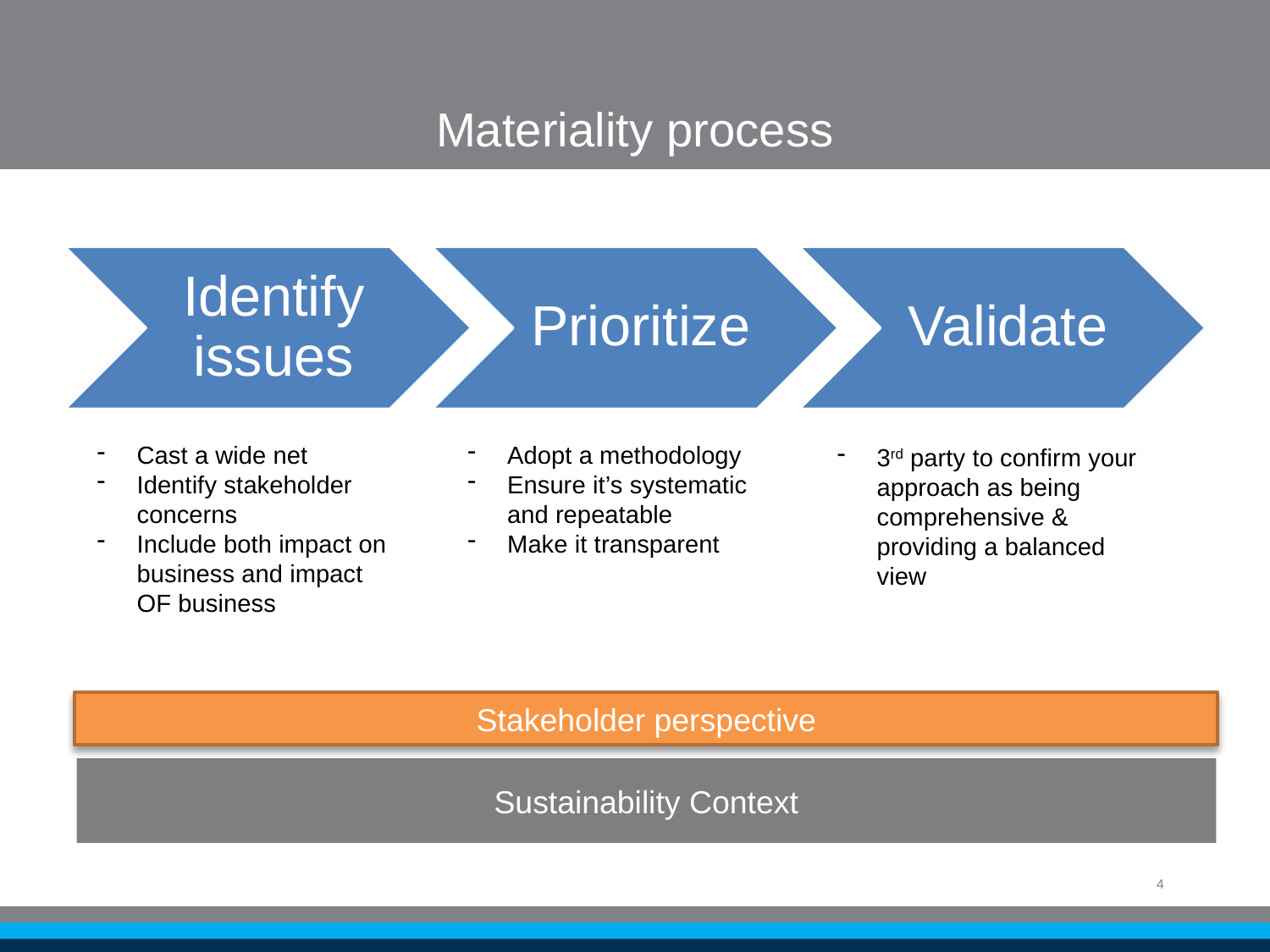

# Materiality process
Identify issues
Prioritize
Validate
Adopt a methodology
Ensure it’s systematic and repeatable
Make it transparent
Cast a wide net
Identify stakeholder concerns
Include both impact on business and impact OF business
3rd party to confirm your approach as being comprehensive & providing a balanced view
Stakeholder perspective
Sustainability Context
4